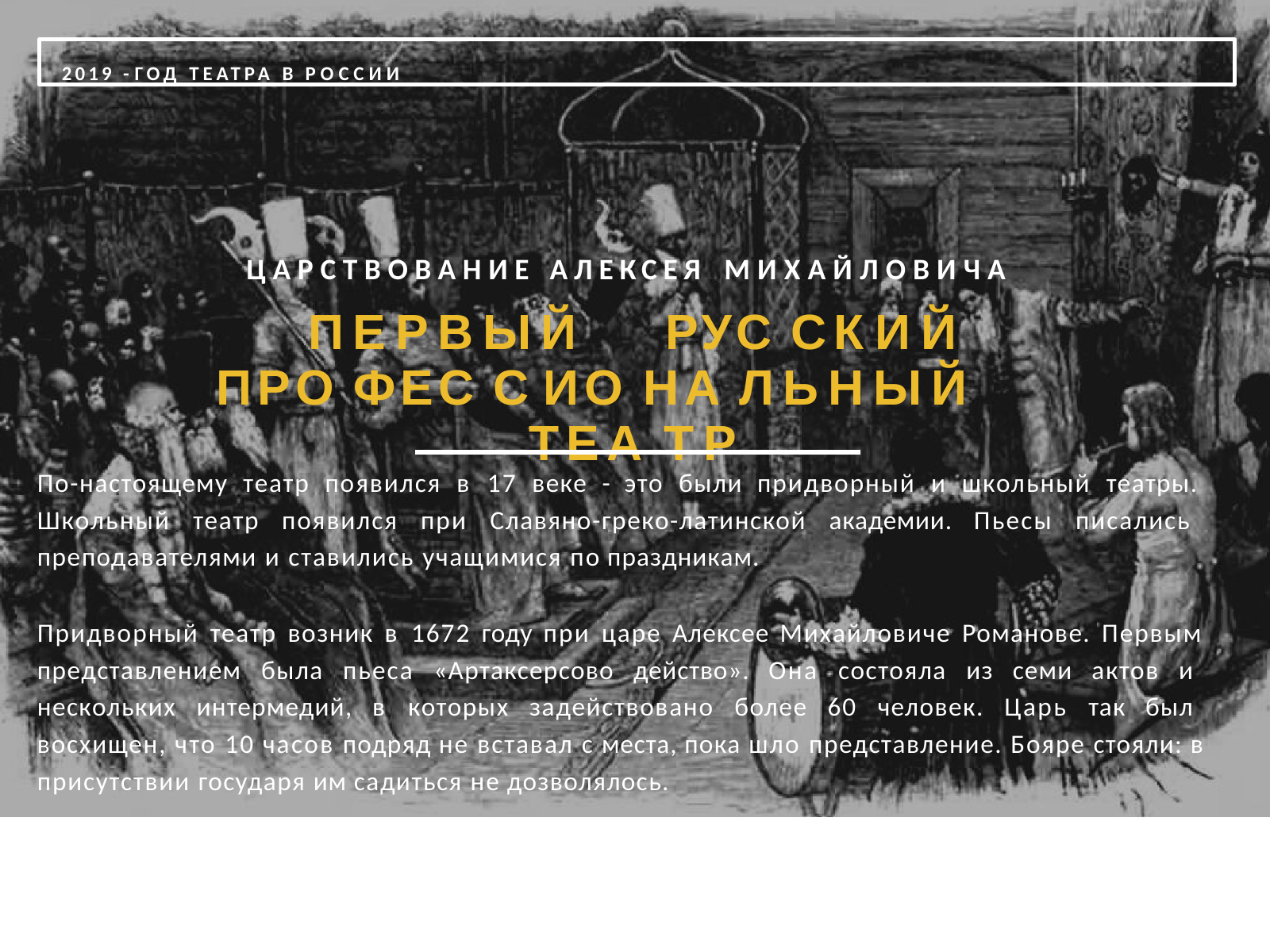

2019 - ГОД ТЕАТРА В РОССИИ
# ЦАРСТВОВАНИЕ АЛЕКСЕЯ МИХАЙЛОВИЧА
ПЕРВЫЙ	РУС С КИЙ
ПРО ФЕС С ИО НА ЛЬНЫЙ	ТЕА ТР

По-настоящему театр появился в 17 веке - это были придворный и школьный театры.  Школьный театр появился при Славяно-греко-латинской академии. Пьесы писались  преподавателями и ставились учащимися по праздникам.

Придворный театр возник в 1672 году при царе Алексее Михайловиче Романове. Первым  представлением была пьеса «Артаксерсово действо». Она состояла из семи актов и  нескольких интермедий, в которых задействовано более 60 человек. Царь так был  восхищен, что 10 часов подряд не вставал с места, пока шло представление. Бояре стояли: в  присутствии государя им садиться не дозволялось.

РУССКИЙ ТЕАТР. ИСТОРИЯ СТАНОВЛЕНИЯ И РАЗВИТИЯ